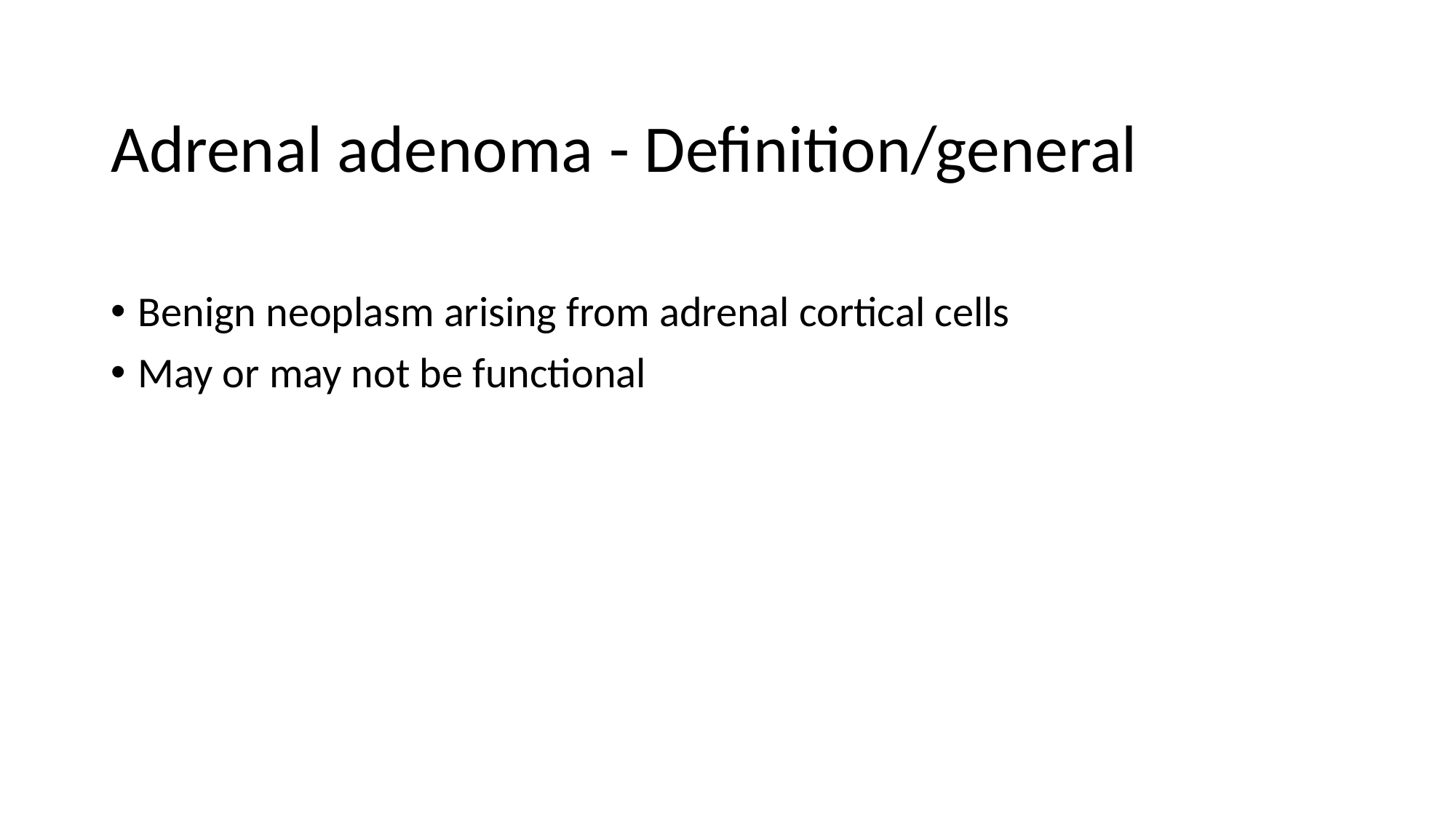

# Adrenal adenoma - Definition/general
Benign neoplasm arising from adrenal cortical cells
May or may not be functional